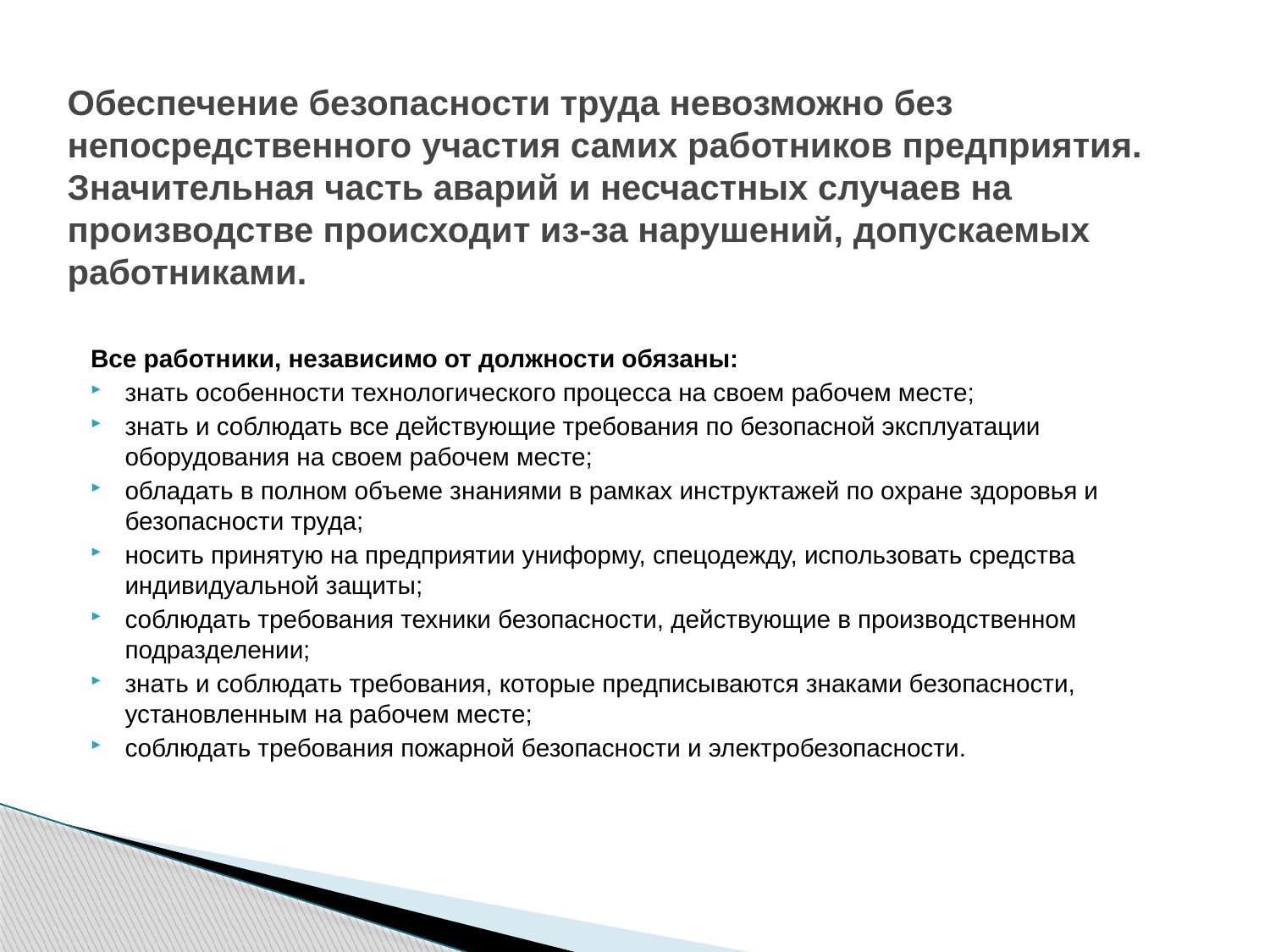

# Обеспечение безопасности труда невозможно без непосредственного участия самих работников предприятия. Значительная часть аварий и несчастных случаев на производстве происходит из-за нарушений, допускаемых работниками.
Все работники, независимо от должности обязаны:
знать особенности технологического процесса на своем рабочем месте;
знать и соблюдать все действующие требования по безопасной эксплуатации оборудования на своем рабочем месте;
обладать в полном объеме знаниями в рамках инструктажей по охране здоровья и безопасности труда;
носить принятую на предприятии униформу, спецодежду, использовать средства индивидуальной защиты;
соблюдать требования техники безопасности, действующие в производственном подразделении;
знать и соблюдать требования, которые предписываются знаками безопасности, установленным на рабочем месте;
соблюдать требования пожарной безопасности и электробезопасности.